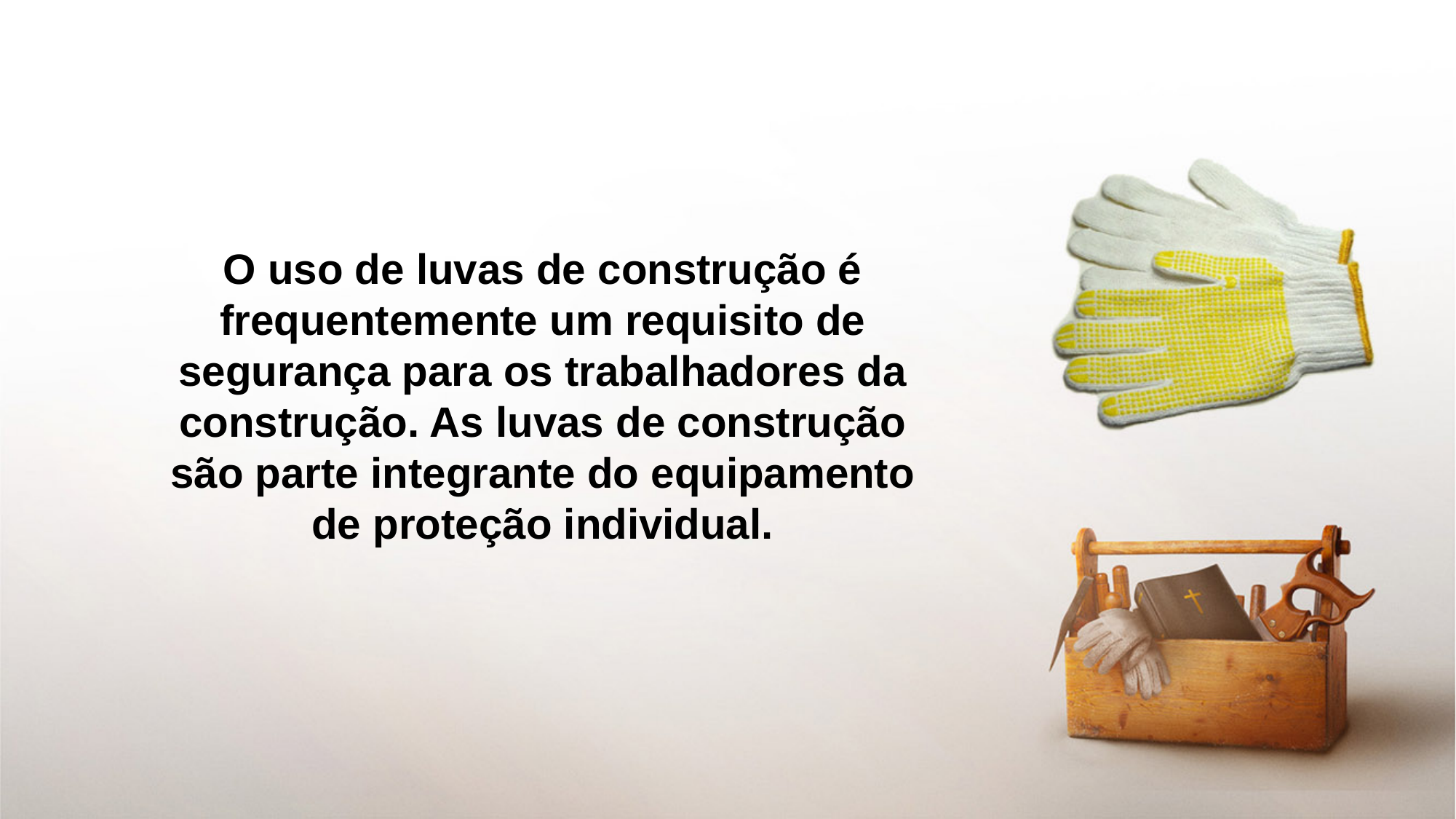

O uso de luvas de construção é frequentemente um requisito de segurança para os trabalhadores da construção. As luvas de construção são parte integrante do equipamento de proteção individual.